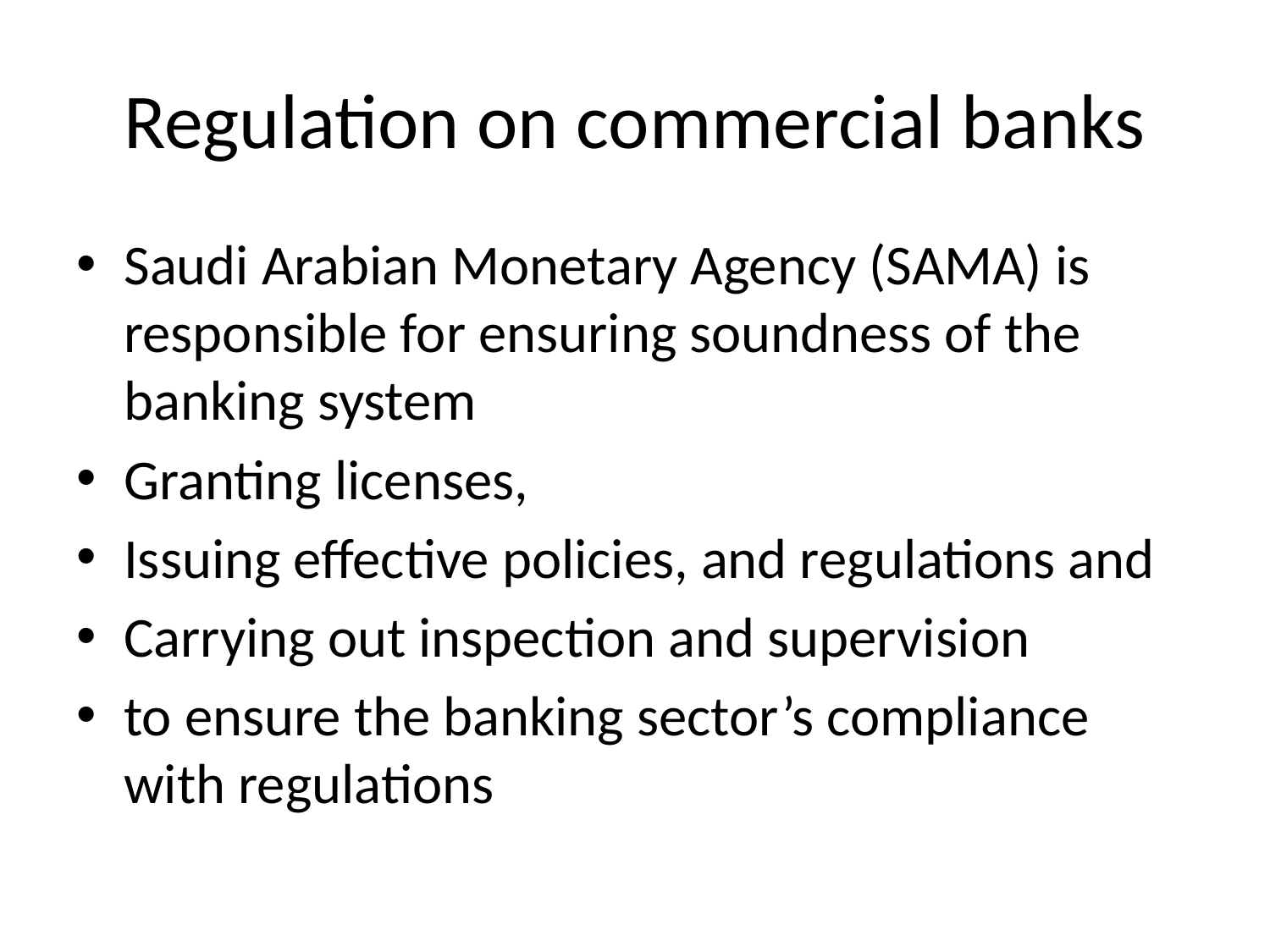

# Regulation on commercial banks
Saudi Arabian Monetary Agency (SAMA) is responsible for ensuring soundness of the banking system
Granting licenses,
Issuing effective policies, and regulations and
Carrying out inspection and supervision
to ensure the banking sector’s compliance with regulations